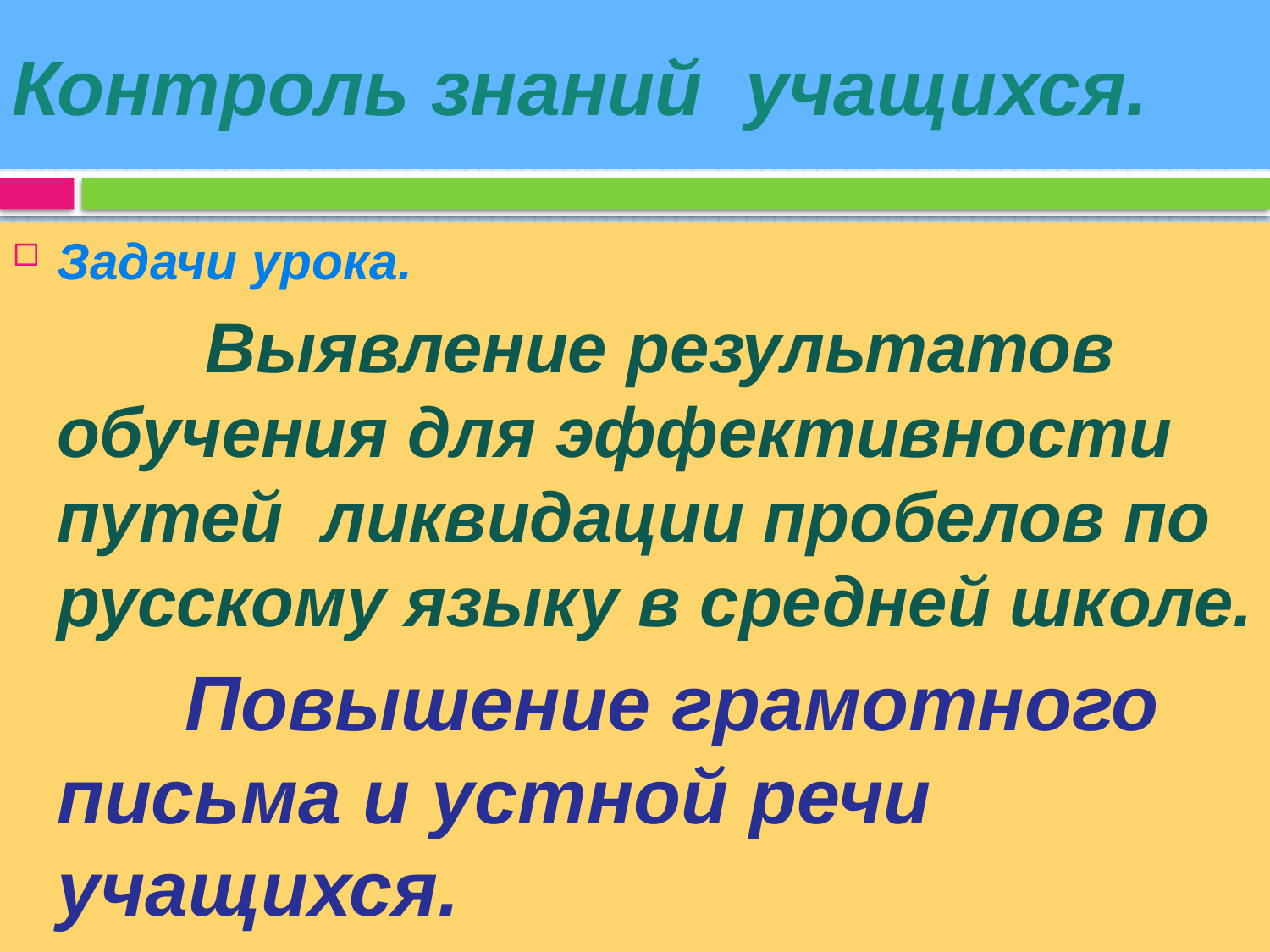

# Контроль знаний  учащихся.
Задачи урока.
           Выявление результатов обучения для эффективности путей  ликвидации пробелов по русскому языку в средней школе.
           Повышение грамотного письма и устной речи учащихся.